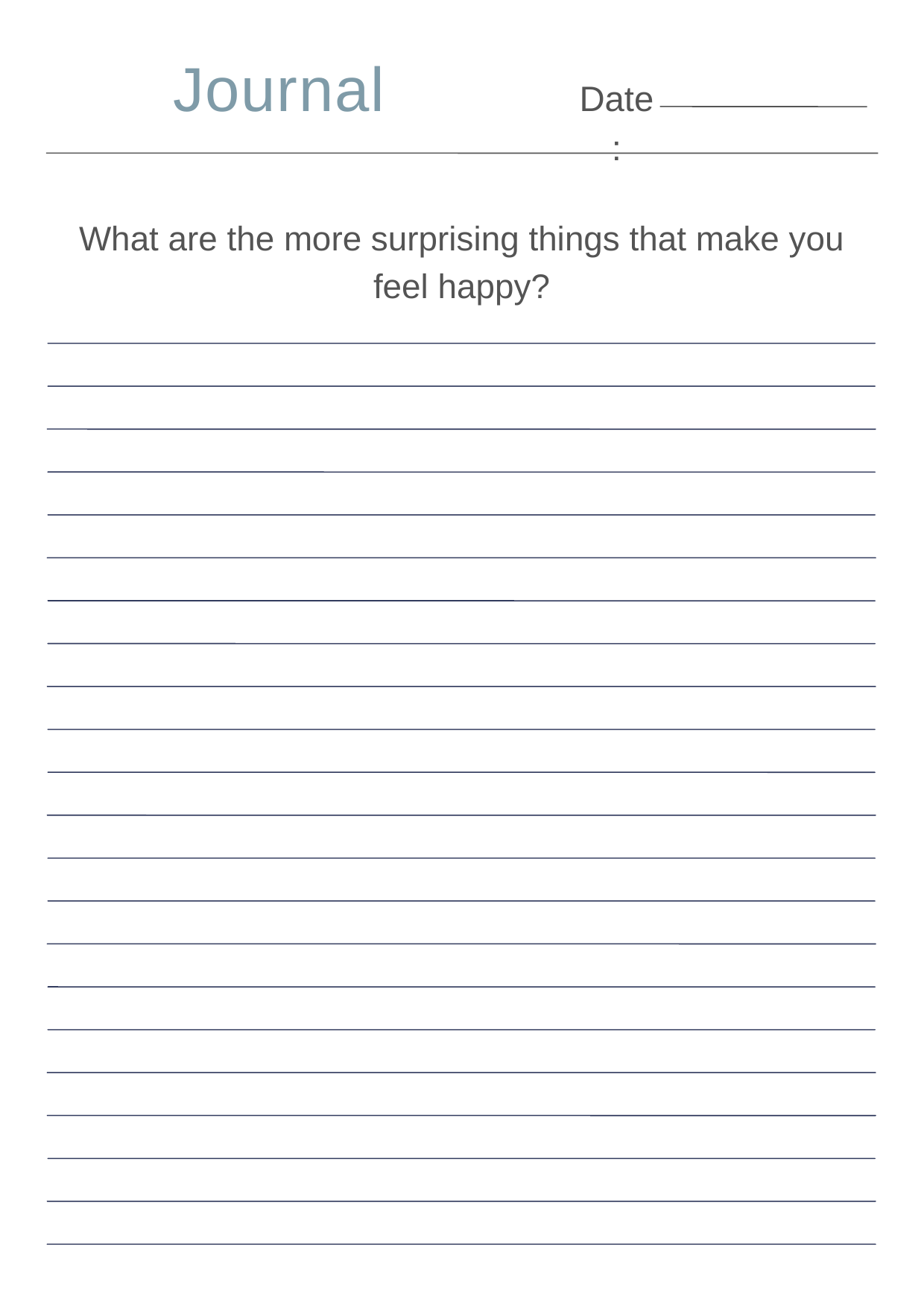

Journal
Date:

What are the more surprising things that make you feel happy?